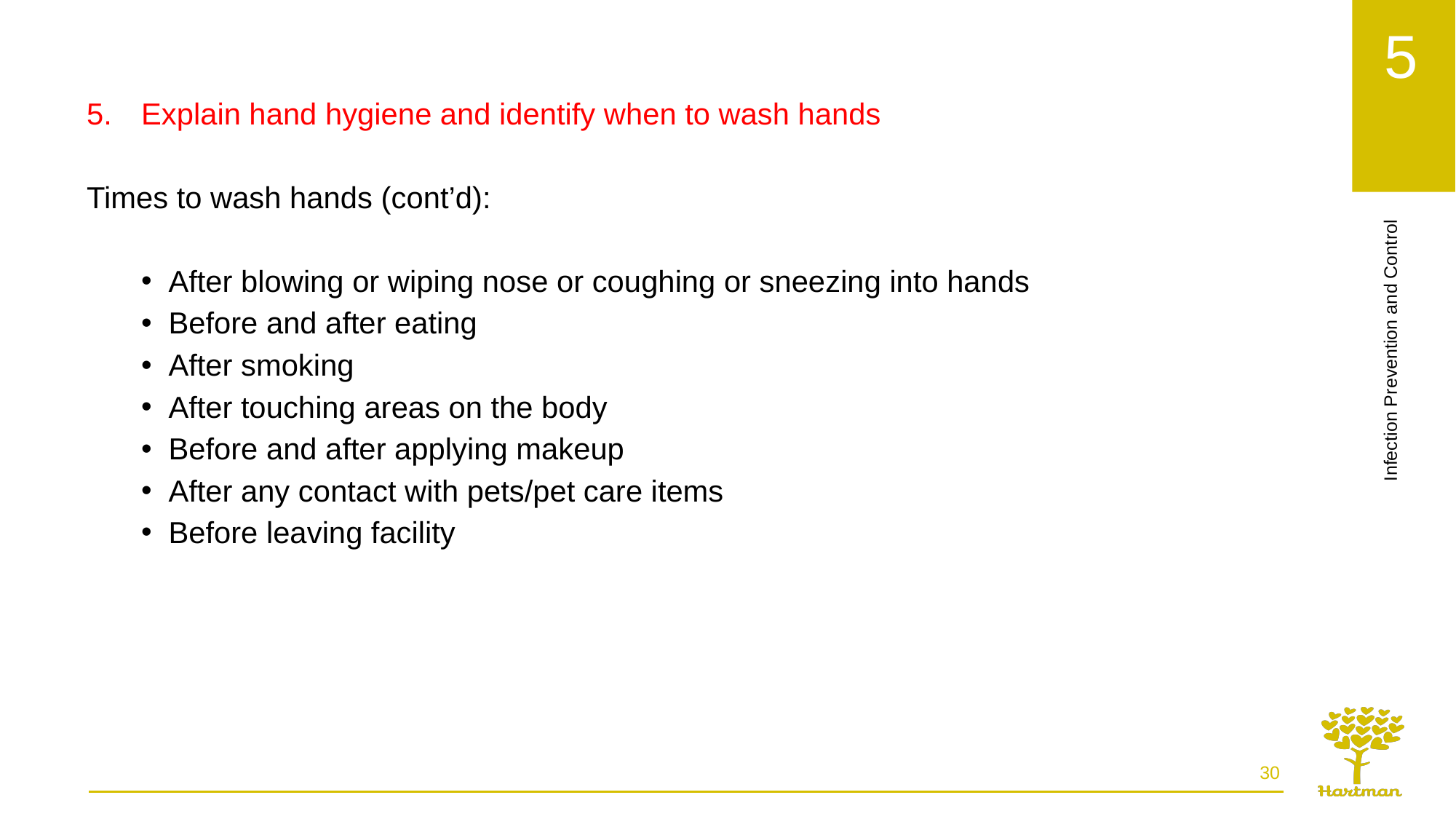

Explain hand hygiene and identify when to wash hands

Times to wash hands (cont’d):

After blowing or wiping nose or coughing or sneezing into hands
Before and after eating
After smoking
After touching areas on the body
Before and after applying makeup
After any contact with pets/pet care items
Before leaving facility

30